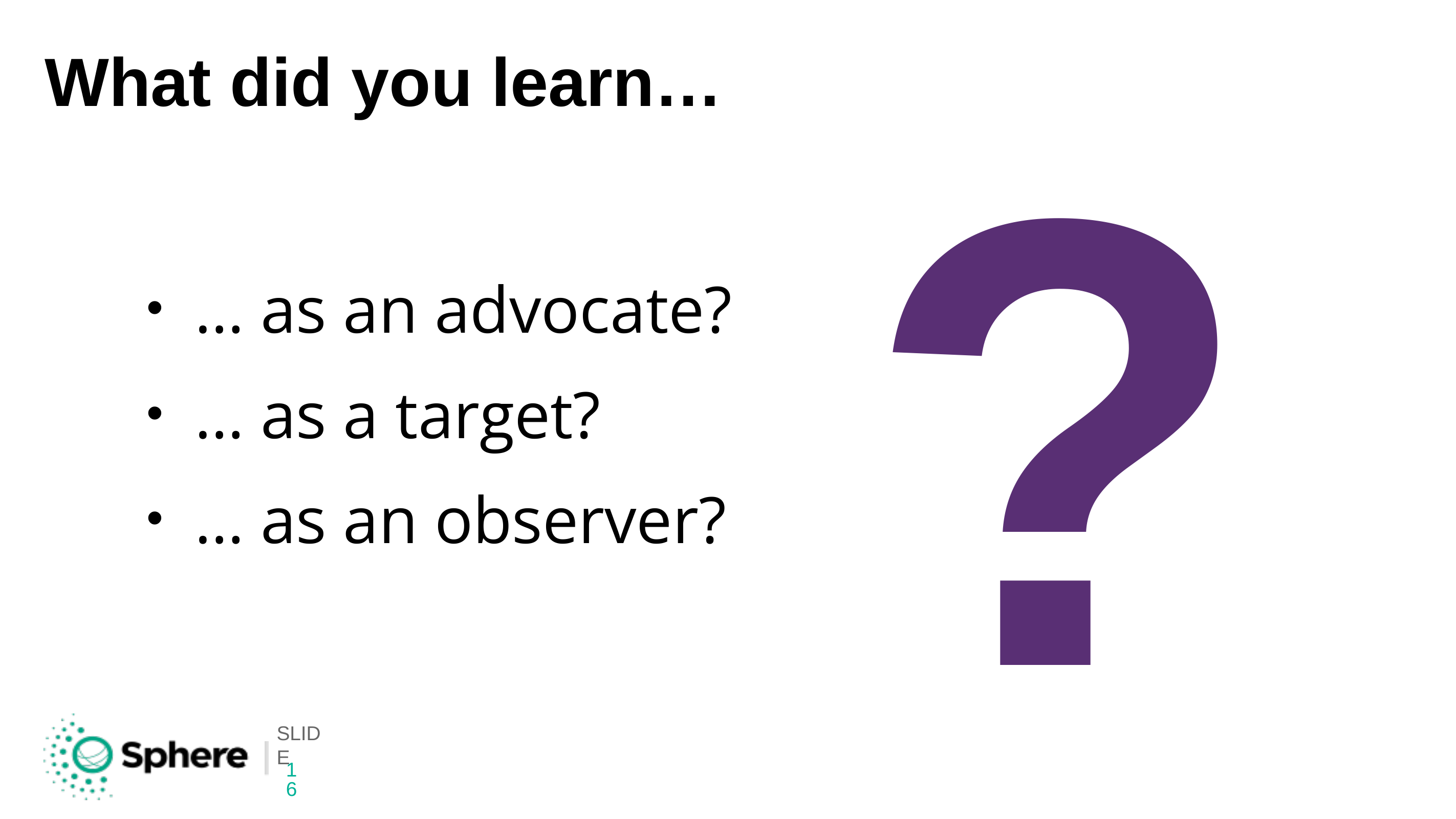

?
# What did you learn…
… as an advocate?
… as a target?
… as an observer?
16